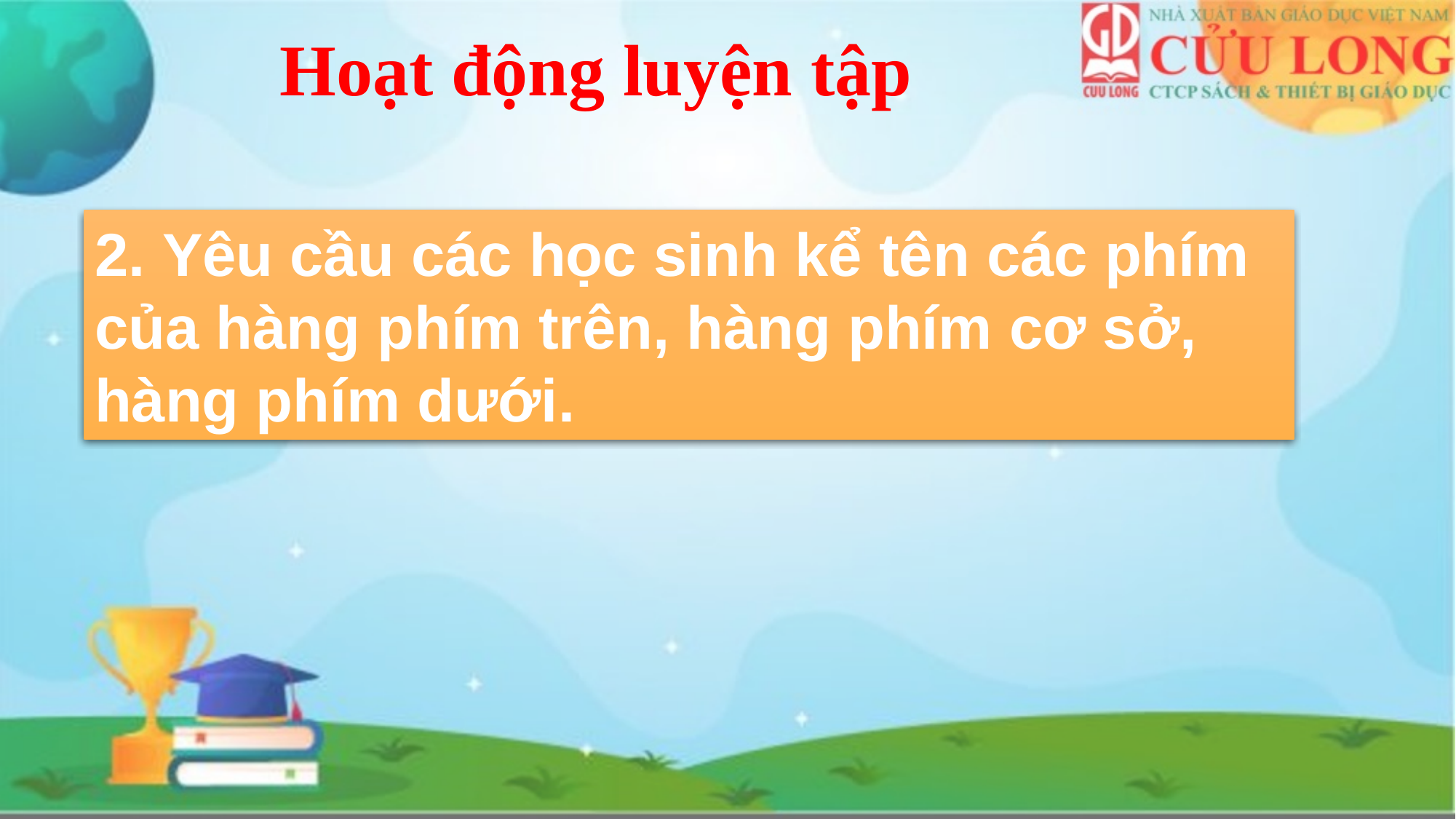

# Hoạt động luyện tập
2. Yêu cầu các học sinh kể tên các phím của hàng phím trên, hàng phím cơ sở, hàng phím dưới.